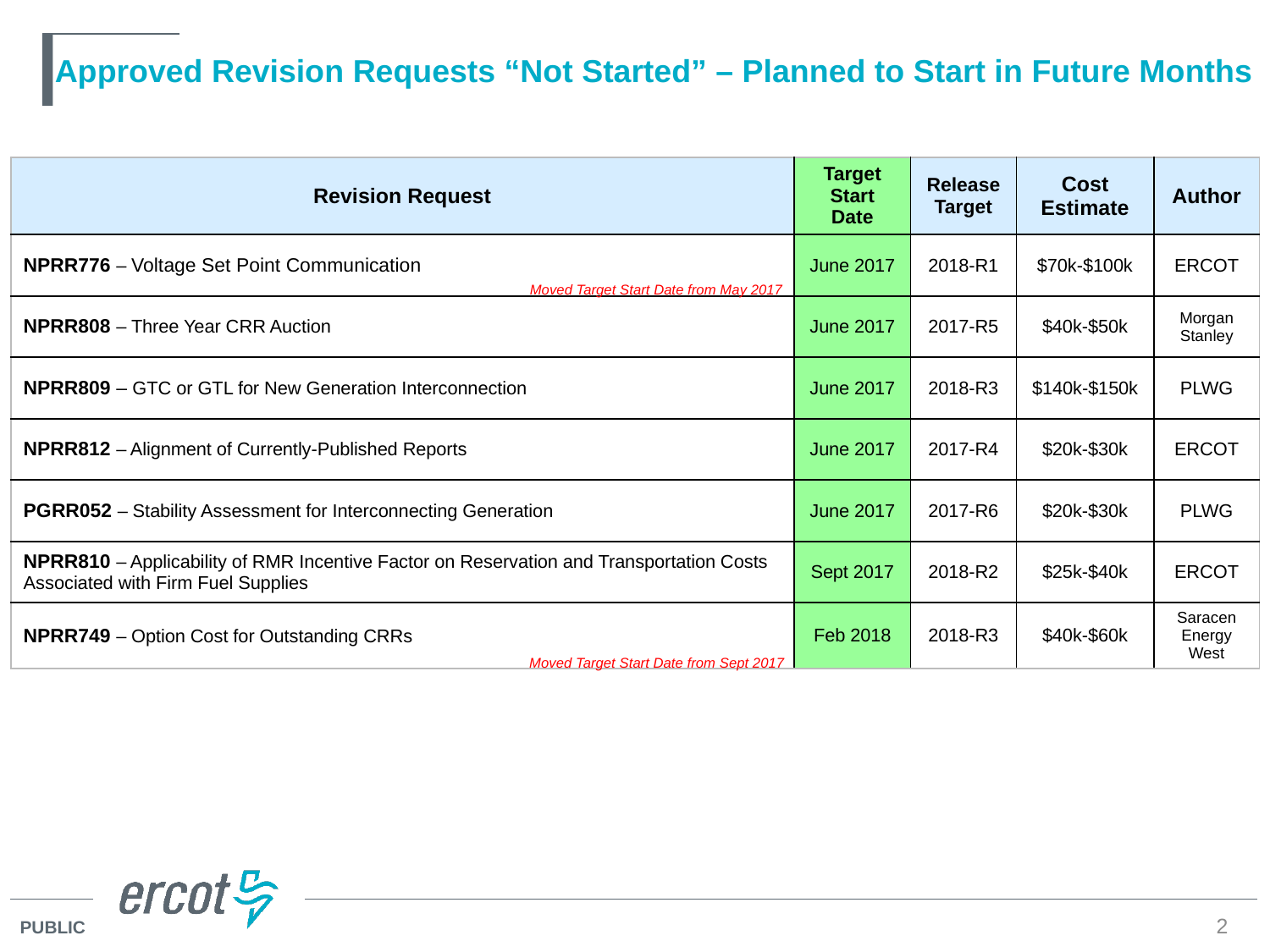

# Approved Revision Requests “Not Started” – Planned to Start in Future Months
| Revision Request | Target Start Date | Release Target | Cost Estimate | Author |
| --- | --- | --- | --- | --- |
| NPRR776 – Voltage Set Point Communication | June 2017 | 2018-R1 | $70k-$100k | ERCOT |
| NPRR808 – Three Year CRR Auction | June 2017 | 2017-R5 | $40k-$50k | Morgan Stanley |
| NPRR809 – GTC or GTL for New Generation Interconnection | June 2017 | 2018-R3 | $140k-$150k | PLWG |
| NPRR812 – Alignment of Currently-Published Reports | June 2017 | 2017-R4 | $20k-$30k | ERCOT |
| PGRR052 – Stability Assessment for Interconnecting Generation | June 2017 | 2017-R6 | $20k-$30k | PLWG |
| NPRR810 – Applicability of RMR Incentive Factor on Reservation and Transportation Costs Associated with Firm Fuel Supplies | Sept 2017 | 2018-R2 | $25k-$40k | ERCOT |
| NPRR749 – Option Cost for Outstanding CRRs | Feb 2018 | 2018-R3 | $40k-$60k | Saracen Energy West |
Moved Target Start Date from May 2017
Moved Target Start Date from Sept 2017
2